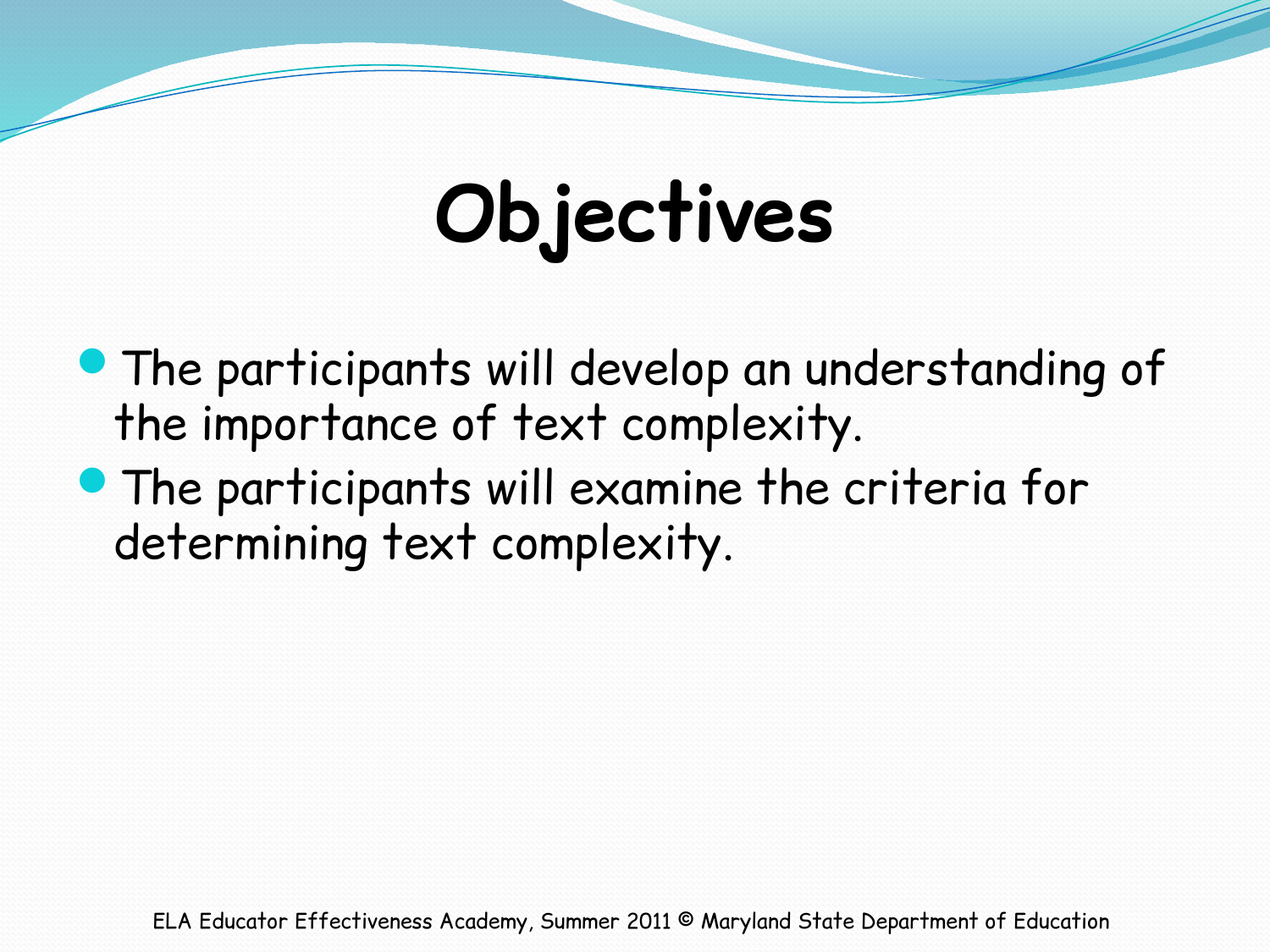

# Objectives

The participants will develop an understanding of the importance of text complexity.
The participants will examine the criteria for determining text complexity.
ELA Educator Effectiveness Academy, Summer 2011 © Maryland State Department of Education